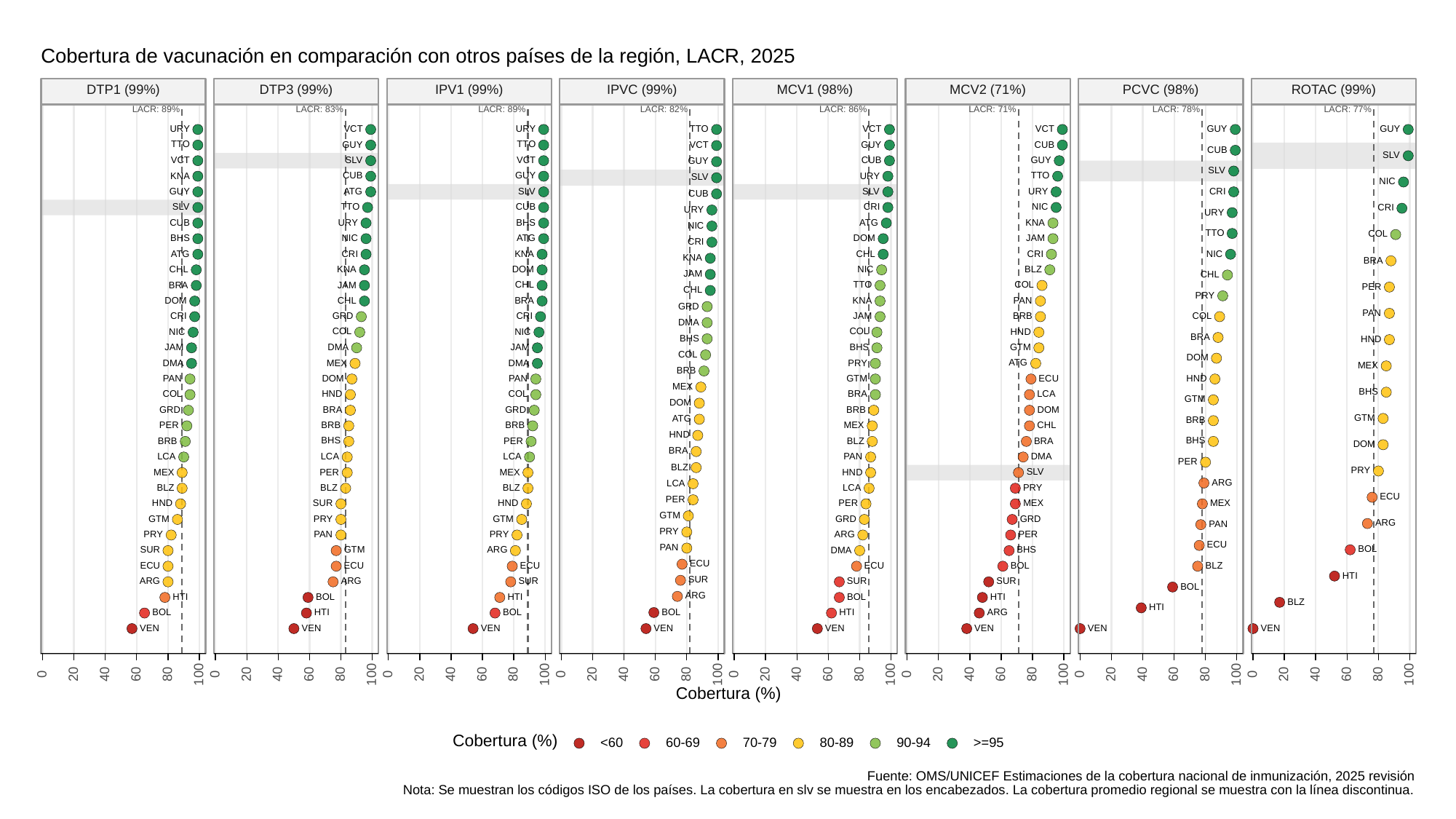

Cobertura de vacunación en comparación con otros países de la región, LACR, 2025

ROTAC (99%)
DTP1 (99%)
DTP3 (99%)
IPV1 (99%)
IPVC (99%)
MCV1 (98%)
MCV2 (71%)
PCVC (98%)

LACR: 89%
LACR: 83%
LACR: 89%
LACR: 82%
LACR: 86%
LACR: 71%
LACR: 78%
LACR: 77%

TTO
VCT
VCT
VCT
GUY
GUY
URY
URY

TTO
TTO
GUY
GUY
CUB
VCT

CUB

SLV

VCT
SLV
VCT
CUB
GUY
GUY

SLV

TTO
CUB
GUY
URY
KNA
SLV

NIC

GUY
ATG
SLV
SLV
CRI
URY

CUB

TTO
SLV
CUB
CRI
NIC
CRI

URY

URY

CUB
BHS
ATG
URY
KNA

NIC

TTO
COL

DOM
BHS
NIC
ATG
JAM

CRI

ATG
CRI
CHL
CRI
NIC
KNA

KNA

BRA

DOM
CHL
NIC
KNA
BLZ

JAM
CHL

TTO
COL
CHL

JAM
BRA
PER

CHL

PRY

DOM
CHL
BRA
KNA
PAN

GRD

PAN

COL
CRI
GRD
CRI
JAM
BRB

DMA

COL
COL
NIC
NIC
HND

BRA

BHS
HND

BHS
GTM
JAM
JAM
DMA

COL

DOM

ATG
DMA
MEX
DMA
PRY

MEX

BRB

DOM
GTM
ECU
PAN
PAN
HND

MEX

BHS

COL
COL
LCA
HND
BRA

GTM

DOM

DOM
GRD
GRD
BRA
BRB

GTM

ATG
BRB

CHL
PER
BRB
BRB
MEX

HND

BHS
BHS
BRB
PER
BLZ
BRA

DOM

BRA

LCA
LCA
LCA
PAN
DMA

PER

BLZ

PRY
SLV
MEX
PER
MEX
HND

ARG
LCA

LCA
BLZ
BLZ
BLZ
PRY

ECU

PER

SUR
HND
HND
PER
MEX
MEX

GTM

GTM
GTM
GRD
GRD
PRY

ARG
PAN

PRY

ARG
PRY
PAN
PRY
PER

ECU

PAN

BOL
SUR
GTM
ARG
BHS
DMA

ECU

BOL
ECU
ECU
ECU
ECU
BLZ

HTI

SUR
ARG
ARG
SUR
SUR
SUR

BOL

ARG
BOL
BOL
HTI
HTI
HTI

BLZ

HTI

BOL
BOL
BOL
ARG
HTI
HTI

VEN
VEN
VEN
VEN
VEN
VEN
VEN
VEN

0
20
40
60
80
100
0
20
40
60
80
100
0
20
40
60
80
100
0
20
40
60
80
100
0
20
40
60
80
100
0
20
40
60
80
100
0
20
40
60
80
100
0
20
40
60
80
100
Cobertura (%)
Cobertura (%)

<60
60-69
70-79
80-89
90-94
>=95
Fuente: OMS/UNICEF Estimaciones de la cobertura nacional de inmunización, 2025 revisión
Nota: Se muestran los códigos ISO de los países. La cobertura en slv se muestra en los encabezados. La cobertura promedio regional se muestra con la línea discontinua.